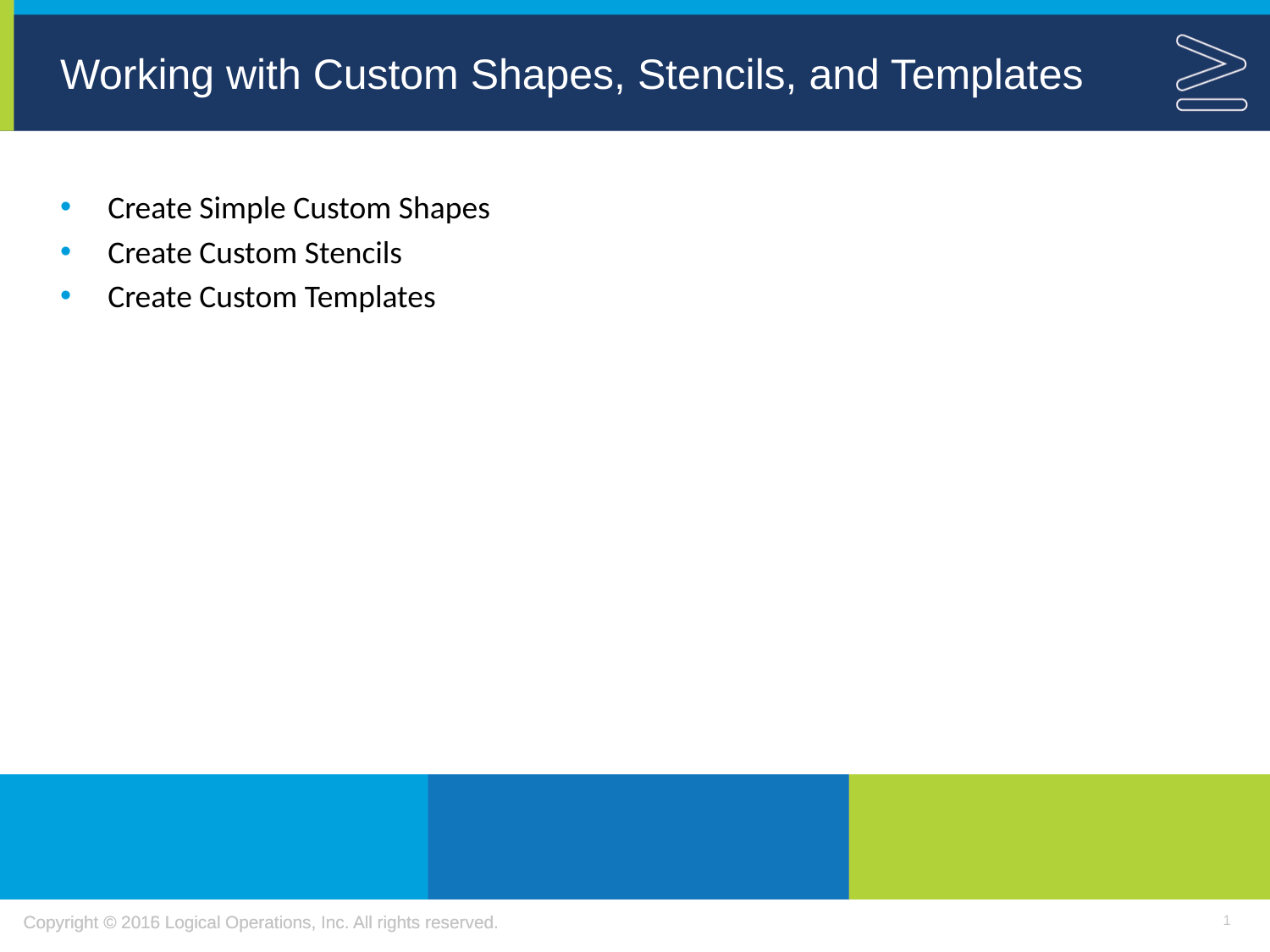

# Working with Custom Shapes, Stencils, and Templates
Create Simple Custom Shapes
Create Custom Stencils
Create Custom Templates
1